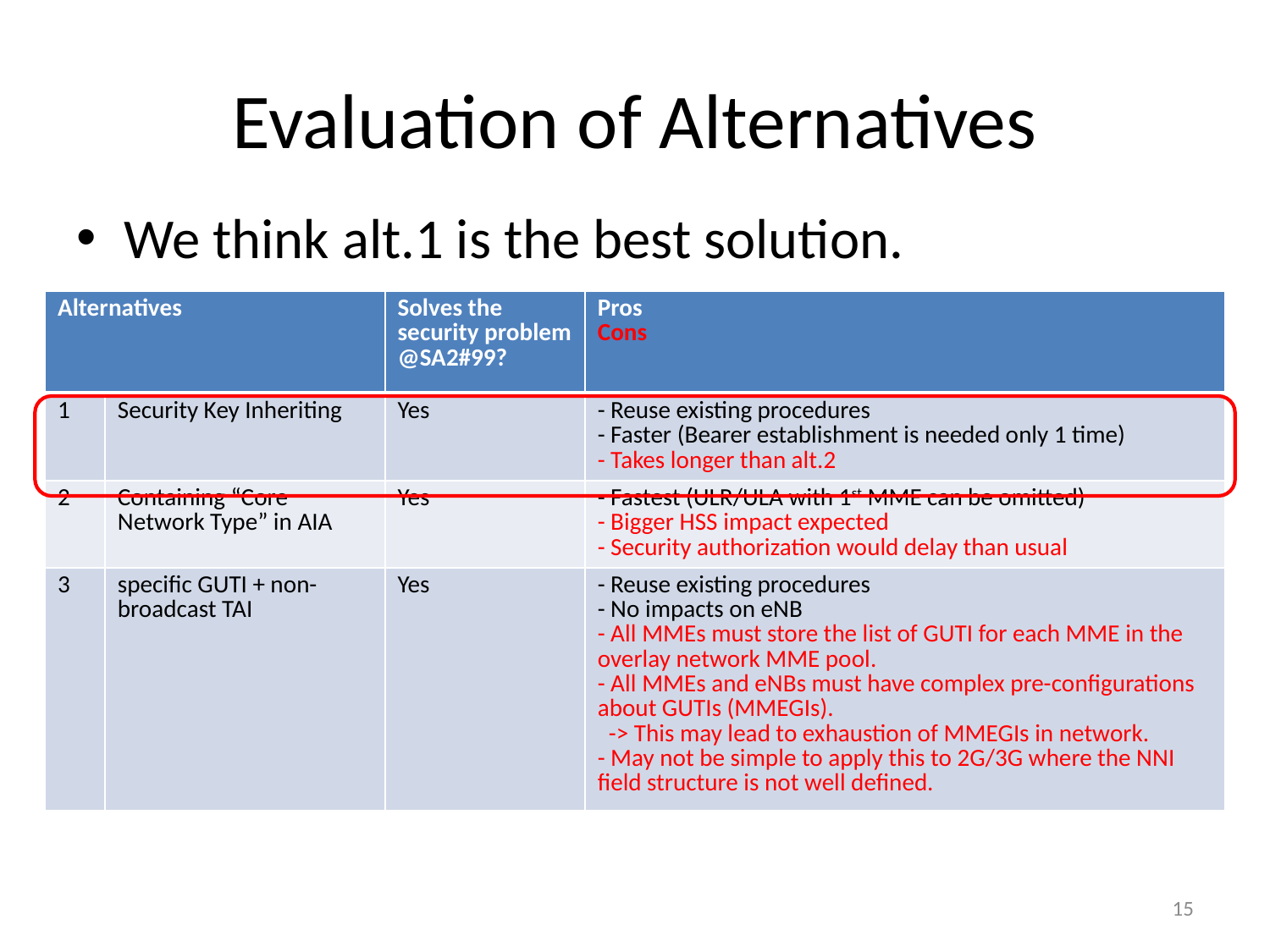

# Evaluation of Alternatives
We think alt.1 is the best solution.
| Alternatives |  | Solves the security problem @SA2#99? | Pros Cons |
| --- | --- | --- | --- |
| 1 | Security Key Inheriting | Yes | - Reuse existing procedures - Faster (Bearer establishment is needed only 1 time) - Takes longer than alt.2 |
| 2 | Containing “Core Network Type” in AIA | Yes | - Fastest (ULR/ULA with 1st MME can be omitted) - Bigger HSS impact expected - Security authorization would delay than usual |
| 3 | specific GUTI + non-broadcast TAI | Yes | - Reuse existing procedures - No impacts on eNB - All MMEs must store the list of GUTI for each MME in the overlay network MME pool. - All MMEs and eNBs must have complex pre-configurations about GUTIs (MMEGIs). -> This may lead to exhaustion of MMEGIs in network. - May not be simple to apply this to 2G/3G where the NNI field structure is not well defined. |

15